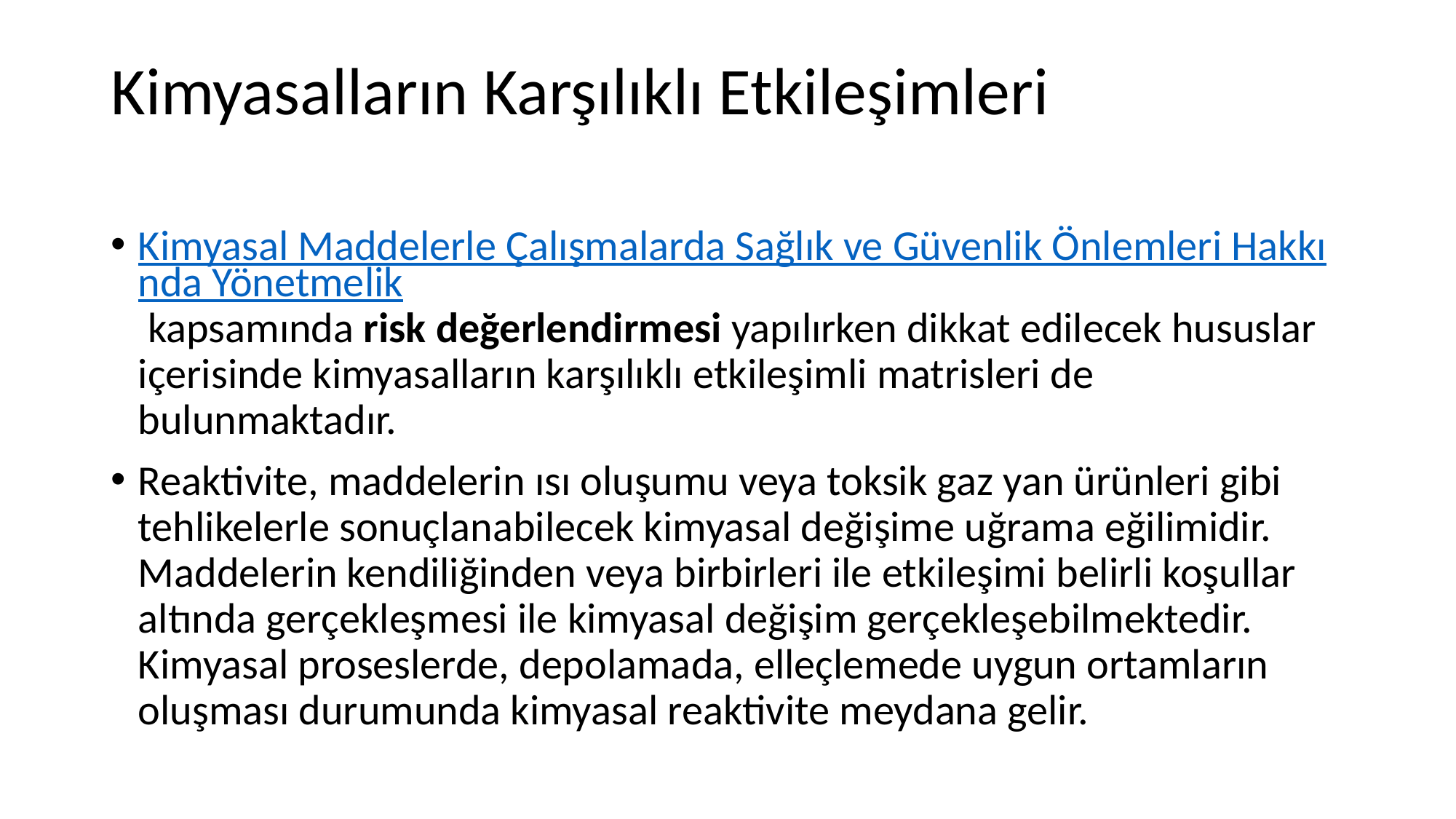

# Kimyasalların Karşılıklı Etkileşimleri
Kimyasal Maddelerle Çalışmalarda Sağlık ve Güvenlik Önlemleri Hakkında Yönetmelik kapsamında risk değerlendirmesi yapılırken dikkat edilecek hususlar içerisinde kimyasalların karşılıklı etkileşimli matrisleri de bulunmaktadır.
Reaktivite, maddelerin ısı oluşumu veya toksik gaz yan ürünleri gibi tehlikelerle sonuçlanabilecek kimyasal değişime uğrama eğilimidir. Maddelerin kendiliğinden veya birbirleri ile etkileşimi belirli koşullar altında gerçekleşmesi ile kimyasal değişim gerçekleşebilmektedir. Kimyasal proseslerde, depolamada, elleçlemede uygun ortamların oluşması durumunda kimyasal reaktivite meydana gelir.